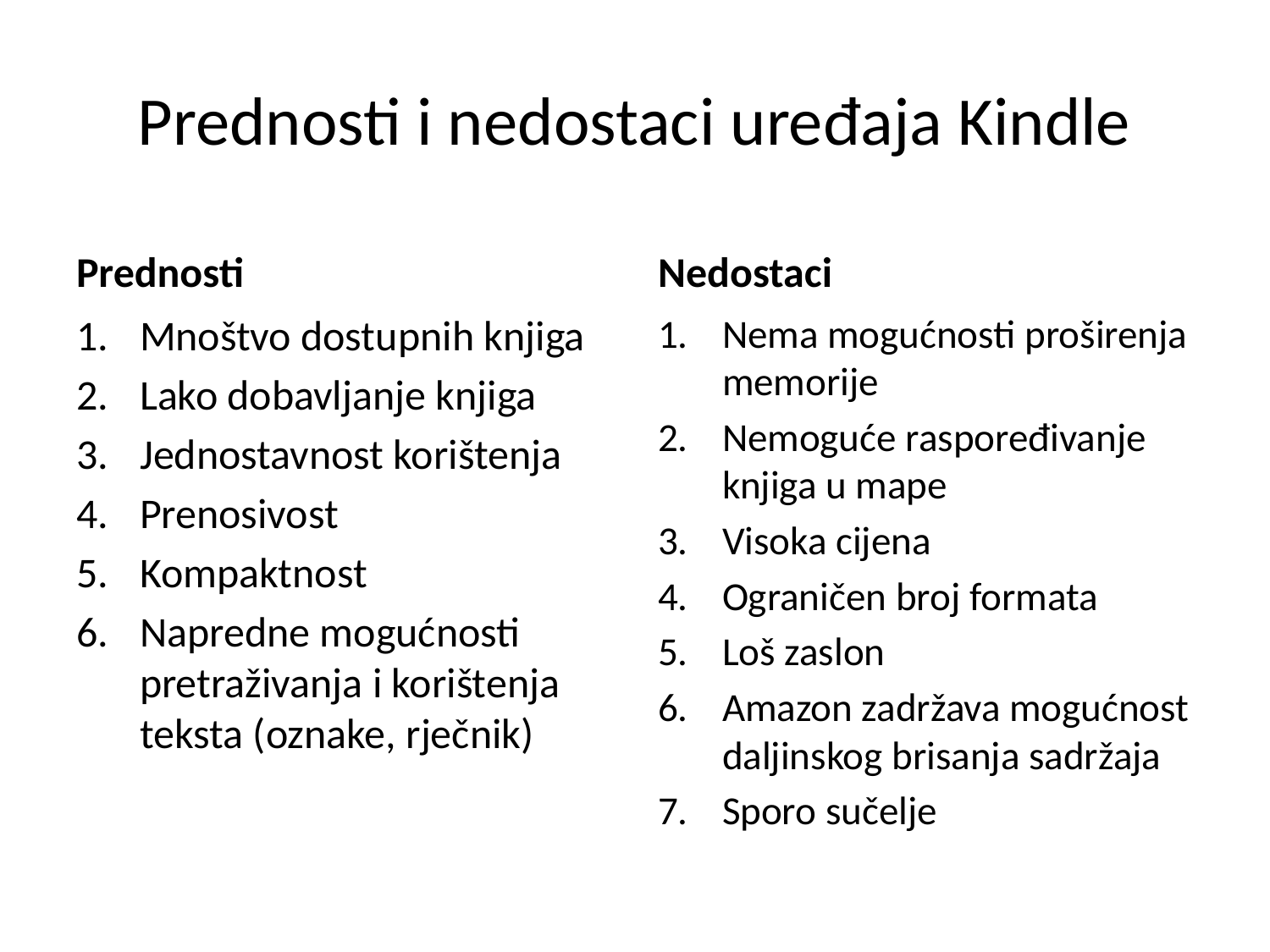

# Prednosti i nedostaci uređaja Kindle
Prednosti
Nedostaci
Mnoštvo dostupnih knjiga
Lako dobavljanje knjiga
Jednostavnost korištenja
Prenosivost
Kompaktnost
Napredne mogućnosti pretraživanja i korištenja teksta (oznake, rječnik)

Nema mogućnosti proširenja memorije
Nemoguće raspoređivanje knjiga u mape
Visoka cijena
Ograničen broj formata
Loš zaslon
Amazon zadržava mogućnost daljinskog brisanja sadržaja
Sporo sučelje